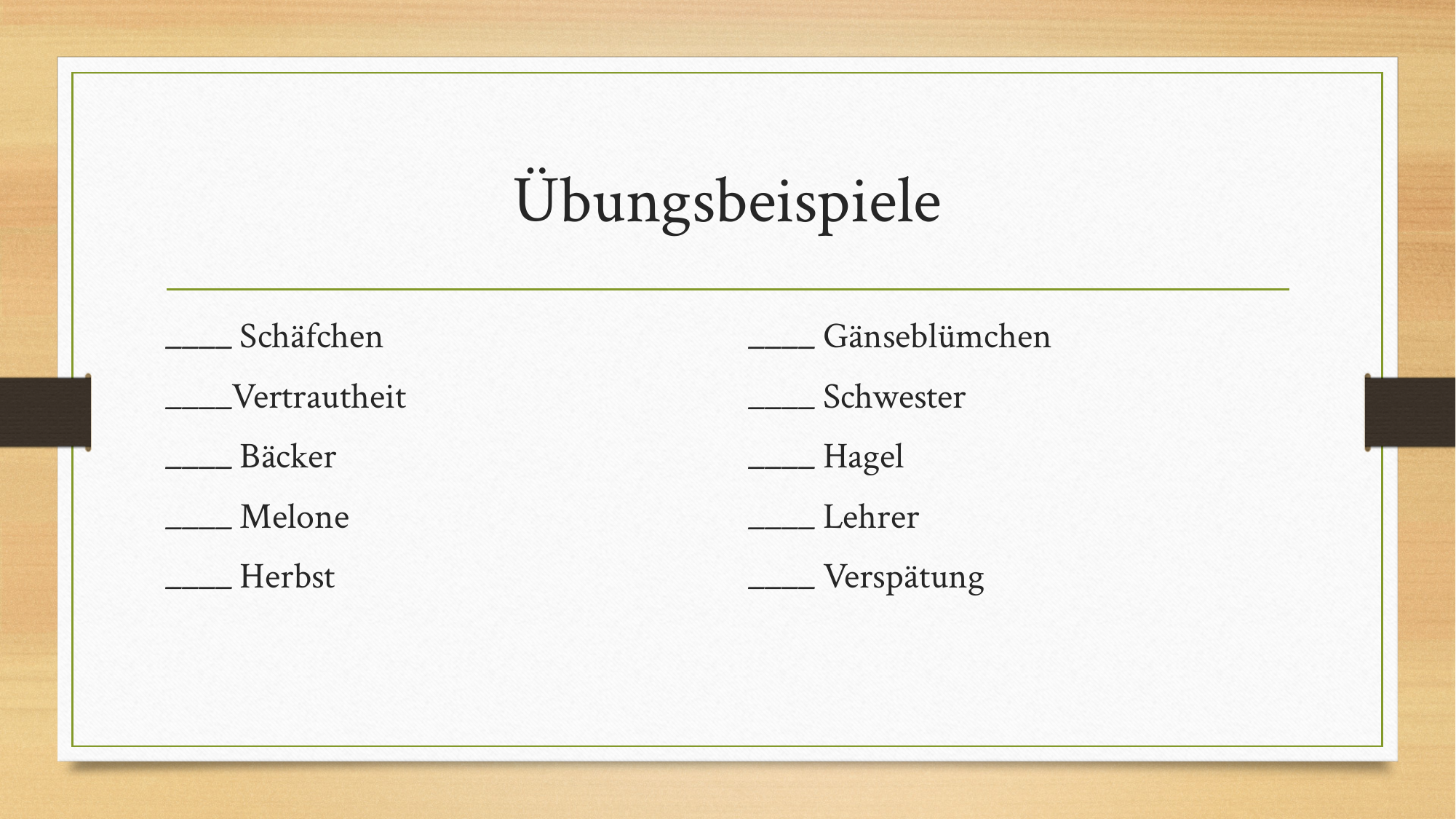

# Übungsbeispiele
____ Schäfchen
____Vertrautheit
____ Bäcker
____ Melone
____ Herbst

____ Gänseblümchen
____ Schwester
____ Hagel
____ Lehrer
____ Verspätung